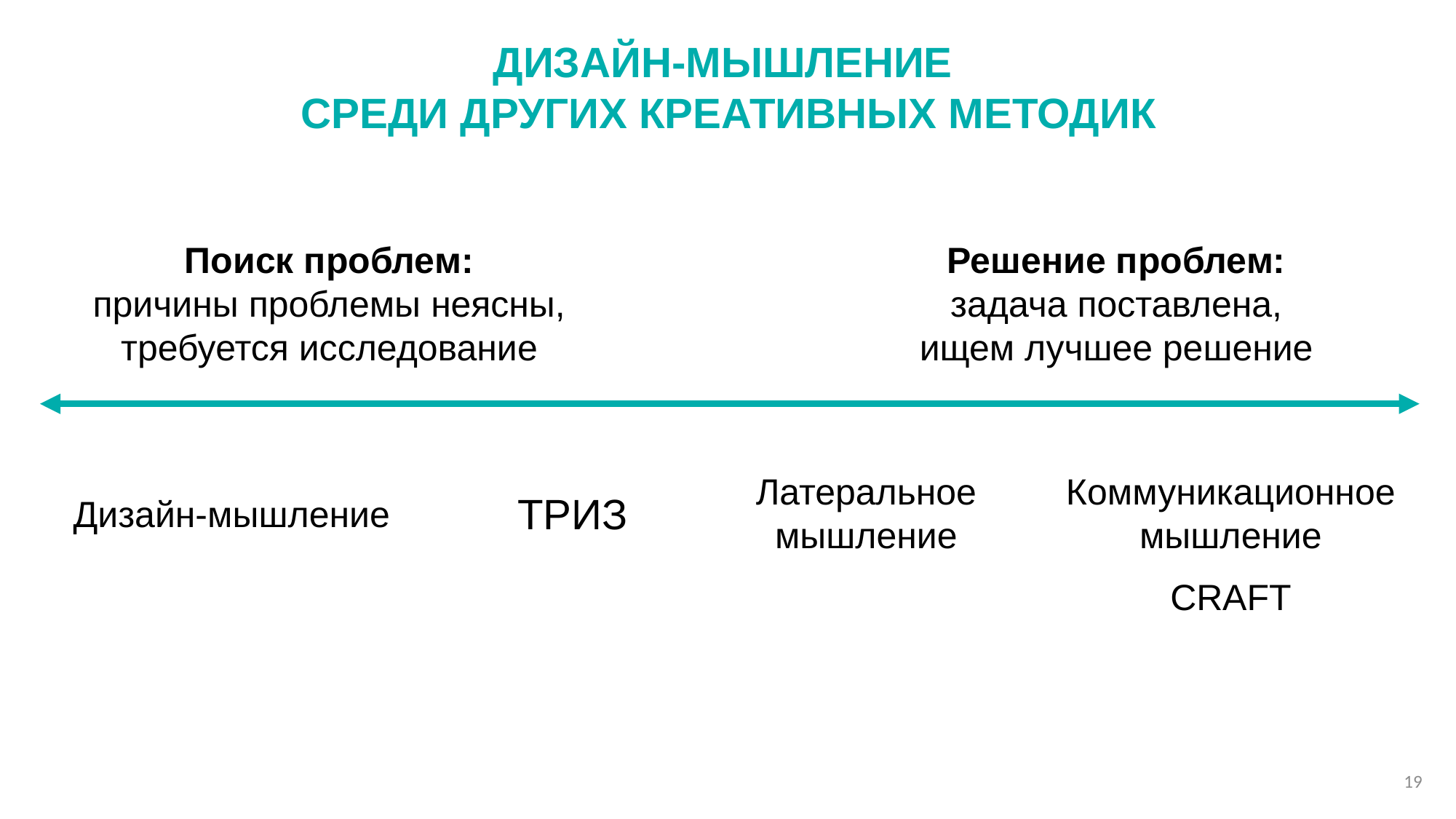

Дизайн-мышление
среди других креативных методик
Поиск проблем:
причины проблемы неясны, требуется исследование
Решение проблем:
задача поставлена, ищем лучшее решение
Латеральное мышление
Коммуникационное мышление
CRAFT
ТРИЗ
Дизайн-мышление
19